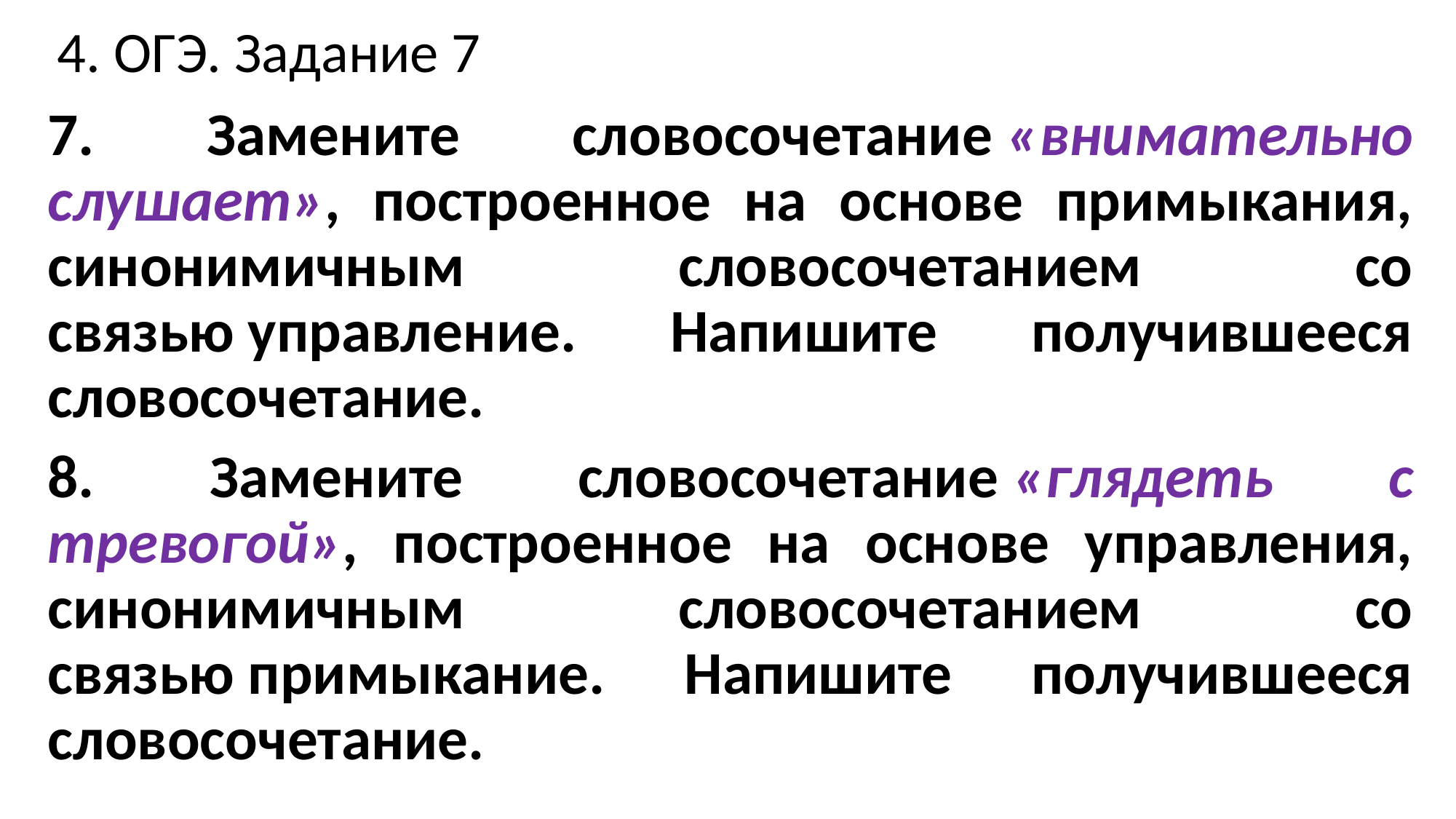

# 4. ОГЭ. Задание 7
7. Замените словосочетание «внимательно слушает», построенное на основе примыкания, синонимичным словосочетанием со связью управление. Напишите получившееся словосочетание.
8. Замените словосочетание «глядеть с тревогой», построенное на основе управления, синонимичным словосочетанием со связью примыкание. Напишите получившееся словосочетание.